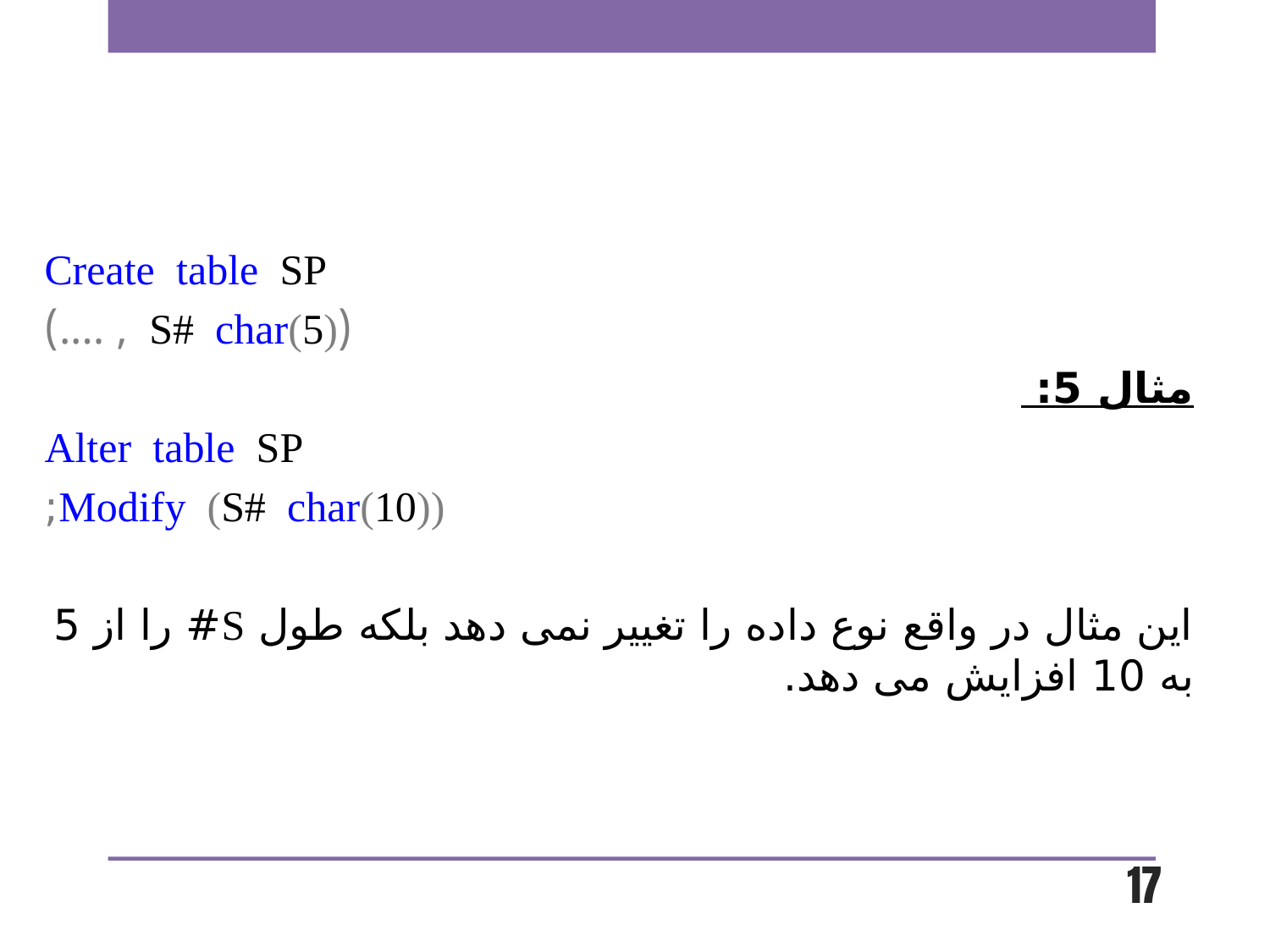

Create  table  SP
 (S#  char(5)  , ….)
مثال 5:
Alter  table  SP
Modify  (S#  char(10));

این مثال در واقع نوع داده را تغییر نمی دهد بلکه طول S# را از 5 به 10 افزایش می دهد.
17